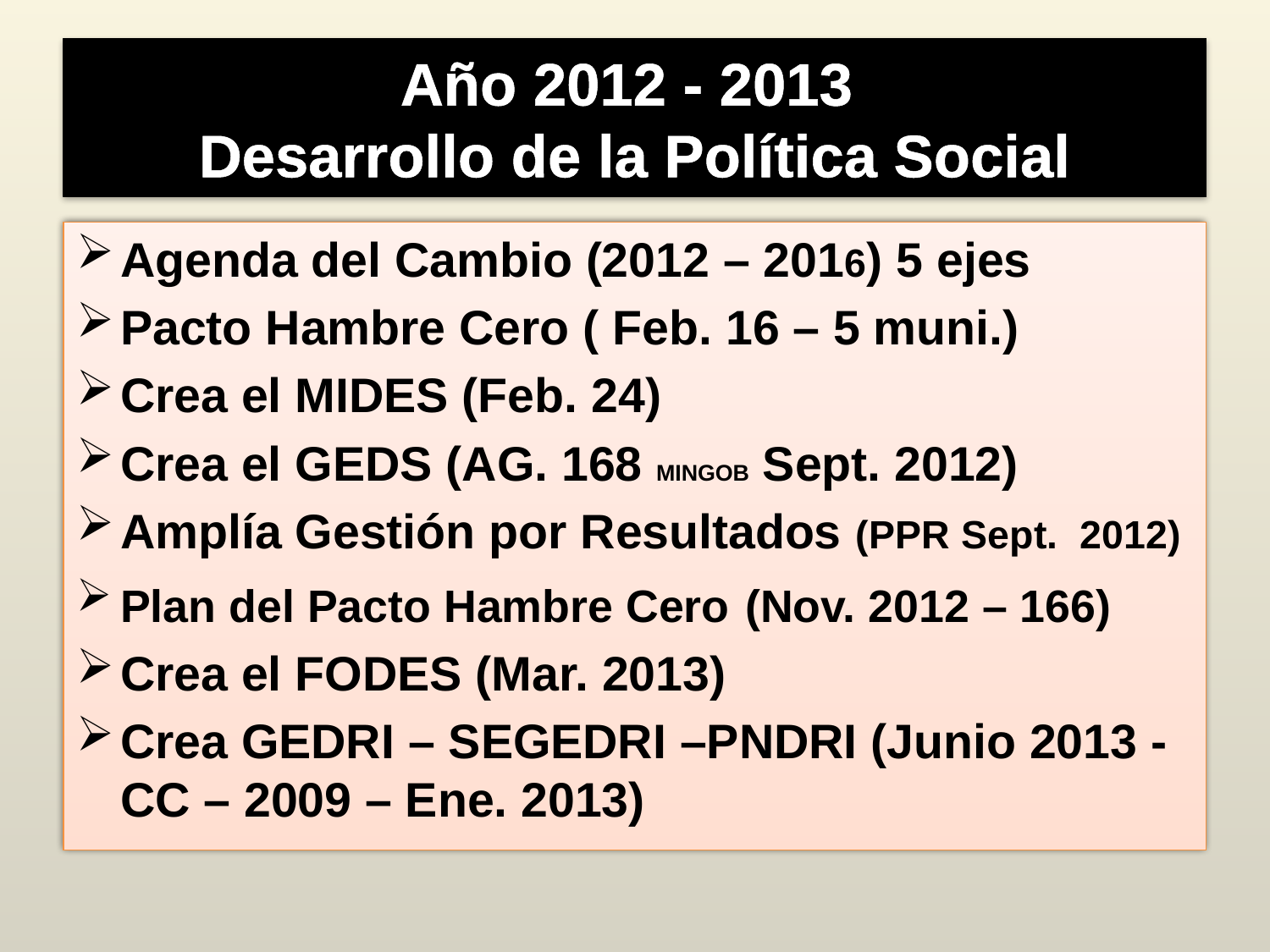

# Año 2012 - 2013 Desarrollo de la Política Social
Agenda del Cambio (2012 – 2016) 5 ejes
Pacto Hambre Cero ( Feb. 16 – 5 muni.)
Crea el MIDES (Feb. 24)
Crea el GEDS (AG. 168 MINGOB Sept. 2012)
Amplía Gestión por Resultados (PPR Sept.  2012)
Plan del Pacto Hambre Cero (Nov. 2012 – 166)
Crea el FODES (Mar. 2013)
Crea GEDRI – SEGEDRI –PNDRI (Junio 2013 - CC – 2009 – Ene. 2013)